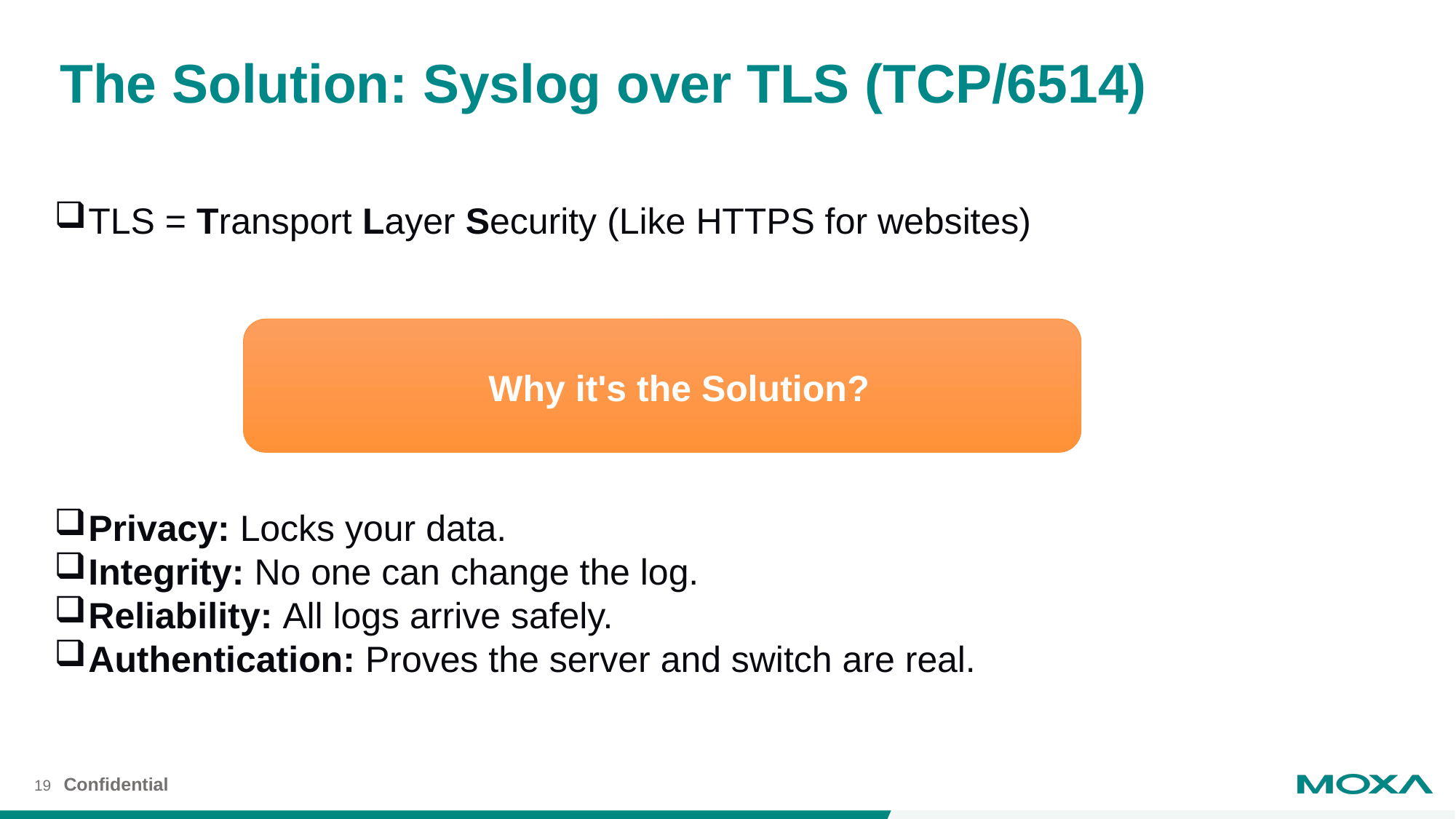

The Solution: Syslog over TLS (TCP/6514)
TLS = Transport Layer Security (Like HTTPS for websites)

Why it's the Solution?
Privacy: Locks your data.
Integrity: No one can change the log.
Reliability: All logs arrive safely.
Authentication: Proves the server and switch are real.